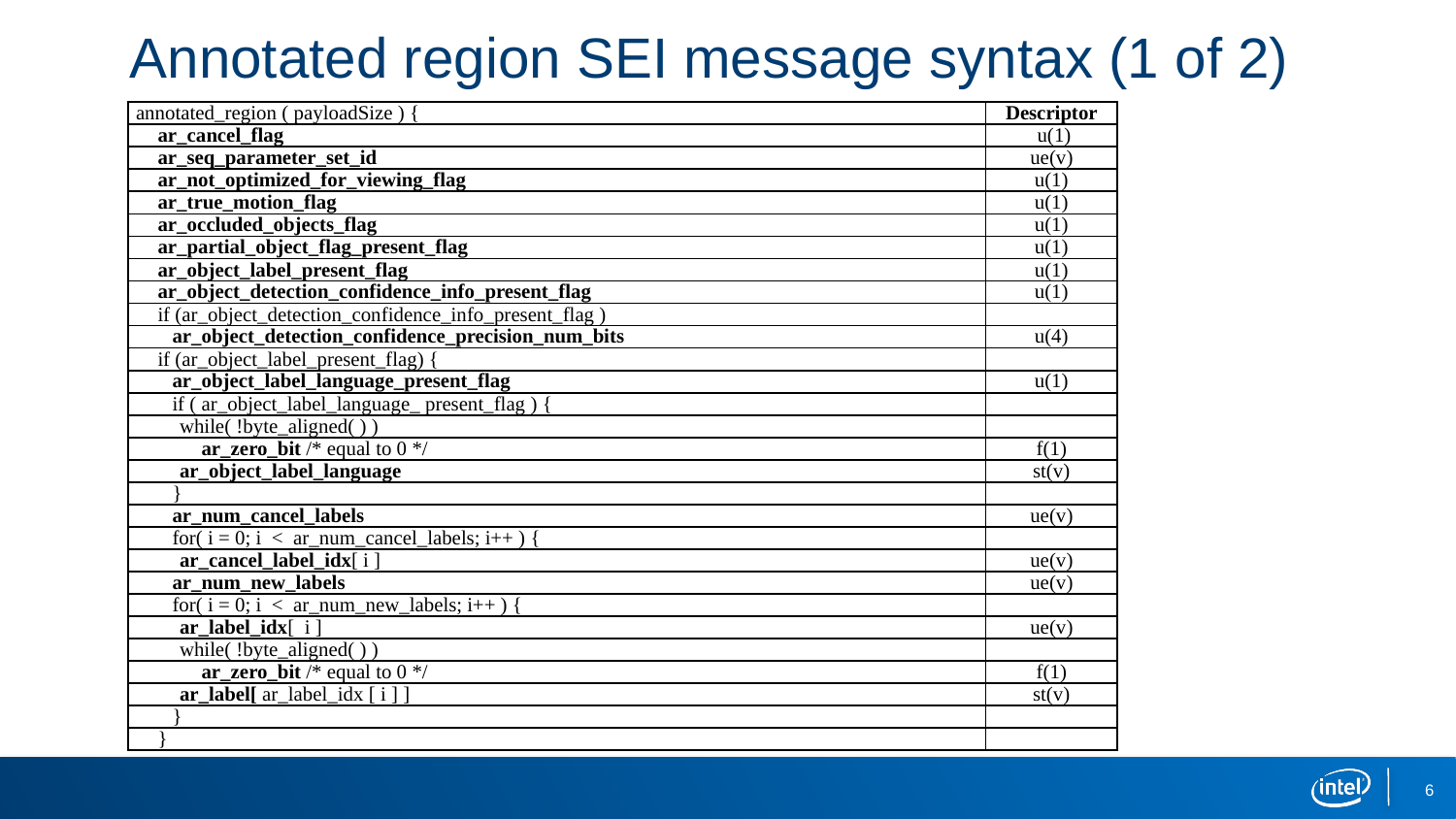

# Annotated region SEI message syntax (1 of 2)
| annotated\_region ( payloadSize ) { | Descriptor |
| --- | --- |
| ar\_cancel\_flag | u(1) |
| ar\_seq\_parameter\_set\_id | ue(v) |
| ar\_not\_optimized\_for\_viewing\_flag | u(1) |
| ar\_true\_motion\_flag | u(1) |
| ar\_occluded\_objects\_flag | u(1) |
| ar\_partial\_object\_flag\_present\_flag | u(1) |
| ar\_object\_label\_present\_flag | u(1) |
| ar\_object\_detection\_confidence\_info\_present\_flag | u(1) |
| if (ar\_object\_detection\_confidence\_info\_present\_flag ) |  |
| ar\_object\_detection\_confidence\_precision\_num\_bits | u(4) |
| if (ar\_object\_label\_present\_flag) { |  |
| ar\_object\_label\_language\_present\_flag | u(1) |
| if ( ar\_object\_label\_language\_ present\_flag ) { |  |
| while( !byte\_aligned( ) ) |  |
| ar\_zero\_bit /\* equal to 0 \*/ | f(1) |
| ar\_object\_label\_language | st(v) |
| } |  |
| ar\_num\_cancel\_labels | ue(v) |
| for( i = 0; i  <  ar\_num\_cancel\_labels; i++ ) { |  |
| ar\_cancel\_label\_idx[ i ] | ue(v) |
| ar\_num\_new\_labels | ue(v) |
| for( i = 0; i  <  ar\_num\_new\_labels; i++ ) { |  |
| ar\_label\_idx[  i ] | ue(v) |
| while( !byte\_aligned( ) ) |  |
| ar\_zero\_bit /\* equal to 0 \*/ | f(1) |
| ar\_label[ ar\_label\_idx [ i ] ] | st(v) |
| } |  |
| } |  |
6